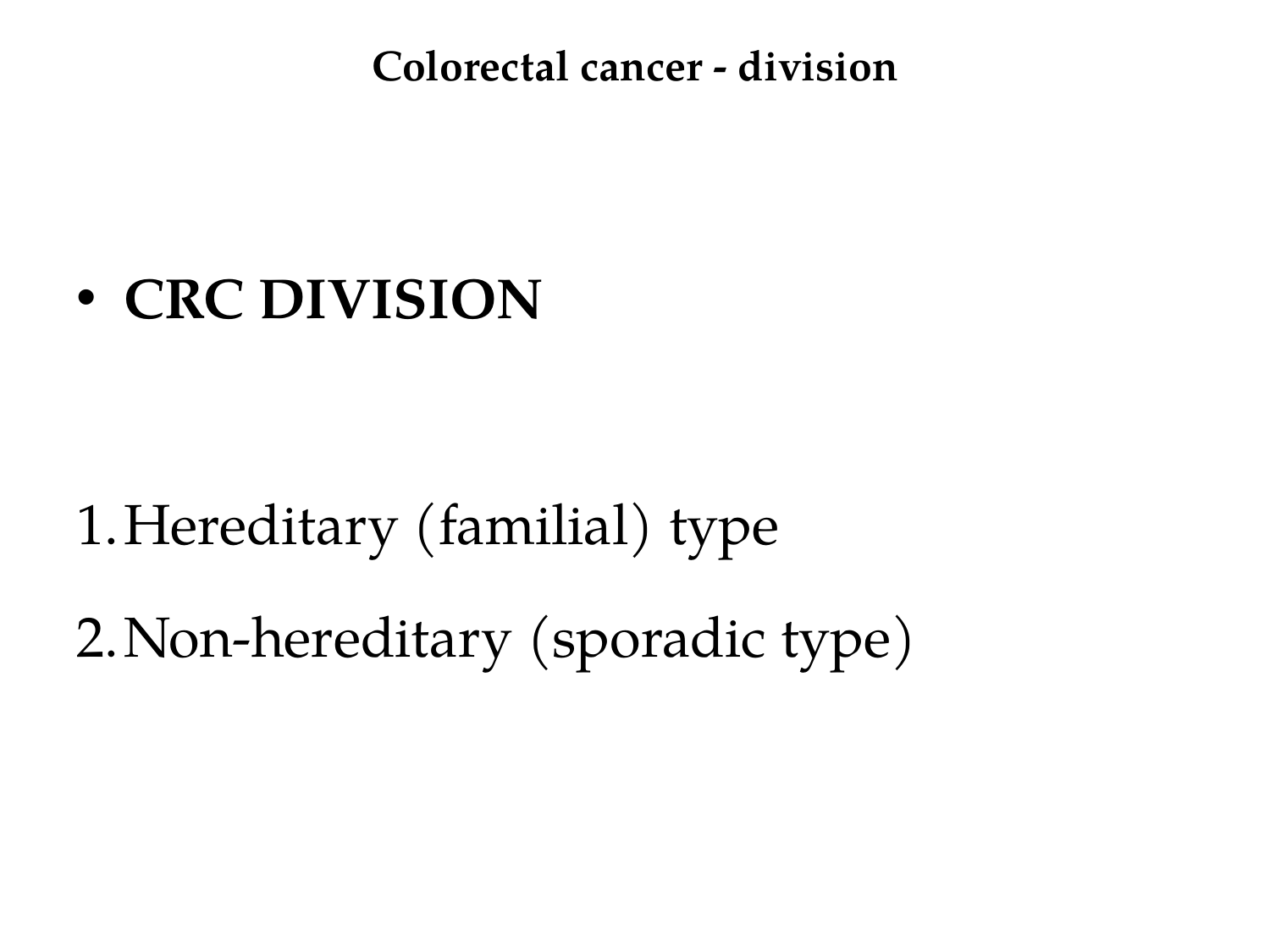

# Colorectal cancer - division
CRC DIVISION

Hereditary (familial) type
Non-hereditary (sporadic type)